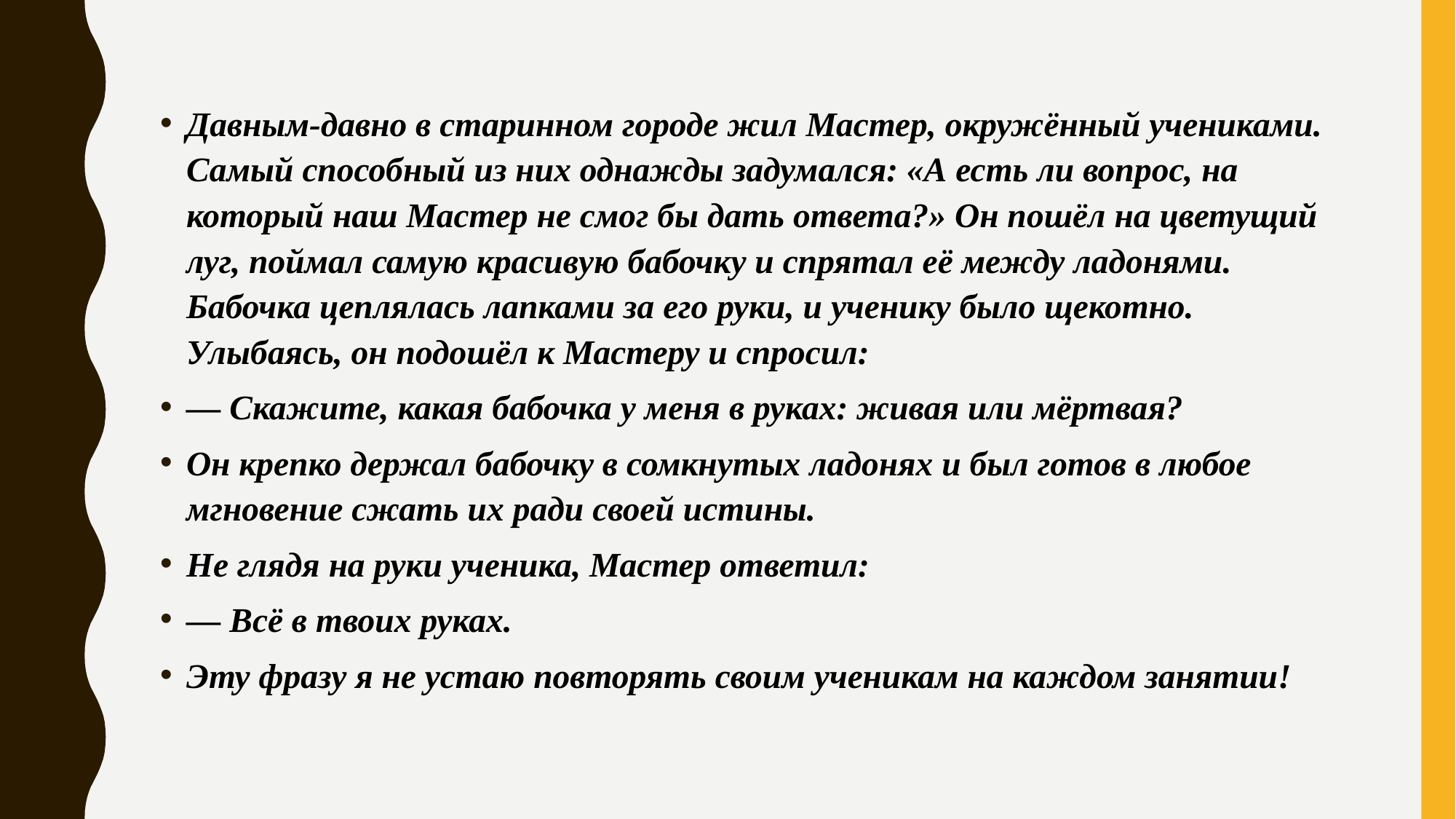

Давным-давно в старинном городе жил Мастер, окружённый учениками. Самый способный из них однажды задумался: «А есть ли вопрос, на который наш Мастер не смог бы дать ответа?» Он пошёл на цветущий луг, поймал самую красивую бабочку и спрятал её между ладонями. Бабочка цеплялась лапками за его руки, и ученику было щекотно. Улыбаясь, он подошёл к Мастеру и спросил:
— Скажите, какая бабочка у меня в руках: живая или мёртвая?
Он крепко держал бабочку в сомкнутых ладонях и был готов в любое мгновение сжать их ради своей истины.
Не глядя на руки ученика, Мастер ответил:
— Всё в твоих руках.
Эту фразу я не устаю повторять своим ученикам на каждом занятии!